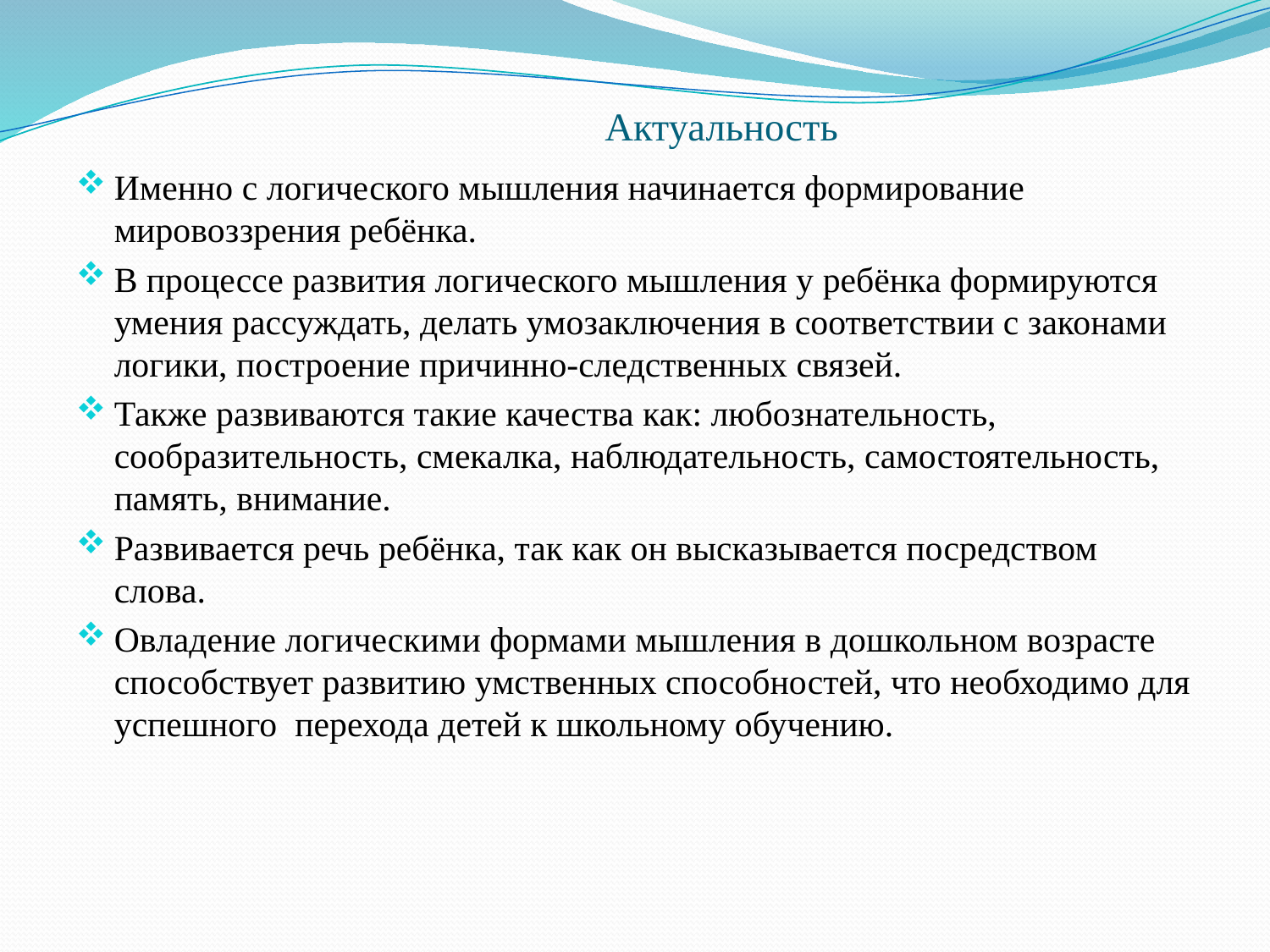

# Актуальность
Именно с логического мышления начинается формирование мировоззрения ребёнка.
В процессе развития логического мышления у ребёнка формируются умения рассуждать, делать умозаключения в соответствии с законами логики, построение причинно-следственных связей.
Также развиваются такие качества как: любознательность, сообразительность, смекалка, наблюдательность, самостоятельность, память, внимание.
Развивается речь ребёнка, так как он высказывается посредством слова.
Овладение логическими формами мышления в дошкольном возрасте способствует развитию умственных способностей, что необходимо для успешного  перехода детей к школьному обучению.